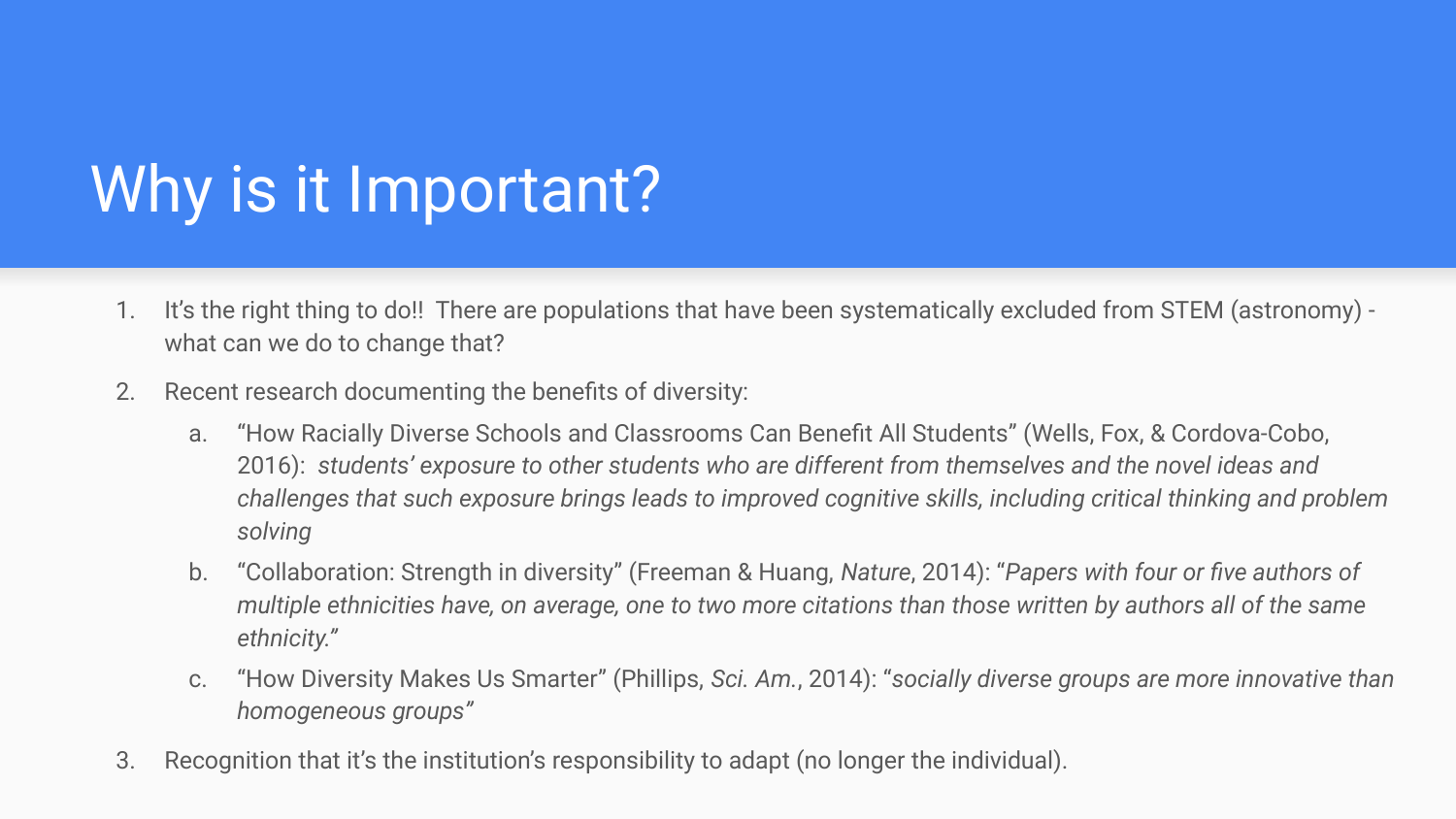

# Why is it Important?
It’s the right thing to do!!  There are populations that have been systematically excluded from STEM (astronomy) - what can we do to change that?
Recent research documenting the benefits of diversity:
“How Racially Diverse Schools and Classrooms Can Benefit All Students” (Wells, Fox, & Cordova-Cobo, 2016):  students’ exposure to other students who are different from themselves and the novel ideas and challenges that such exposure brings leads to improved cognitive skills, including critical thinking and problem solving
“Collaboration: Strength in diversity” (Freeman & Huang, Nature, 2014): “Papers with four or five authors of multiple ethnicities have, on average, one to two more citations than those written by authors all of the same ethnicity.”
“How Diversity Makes Us Smarter” (Phillips, Sci. Am., 2014): “socially diverse groups are more innovative than homogeneous groups”
Recognition that it’s the institution’s responsibility to adapt (no longer the individual).